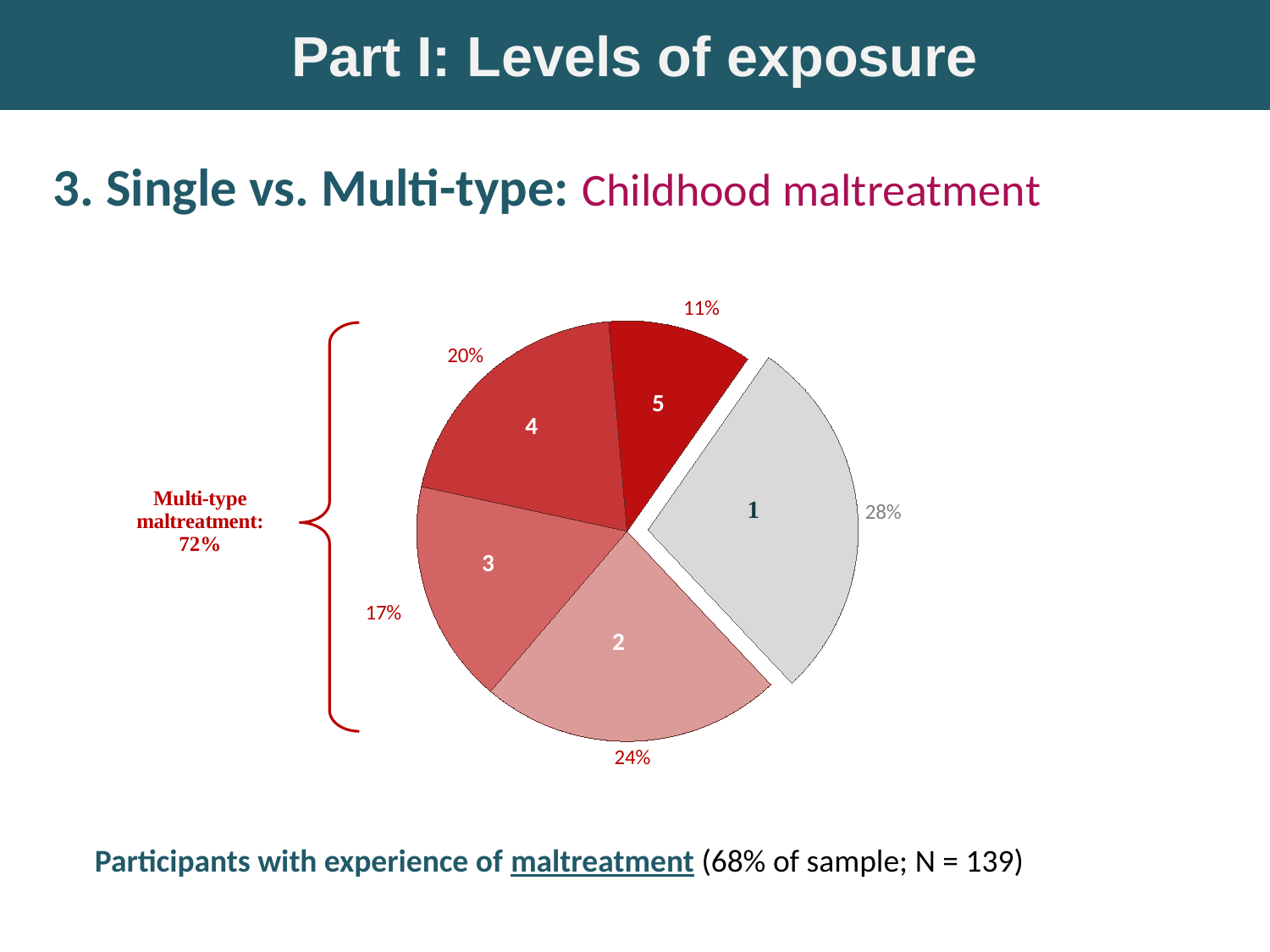

Part I: Levels of exposure
3. Single vs. Multi-type: Childhood maltreatment

### Chart

| Category | Maltreatment (N = 139) |
|---|---|
| 1 | 28.0 |
| 2 | 23.0 |
| 3 | 17.0 |
|  | None |
|  | None |
| 4 | 20.0 |
| 5 | 11.0 |
Participants with experience of maltreatment (68% of sample; N = 139)